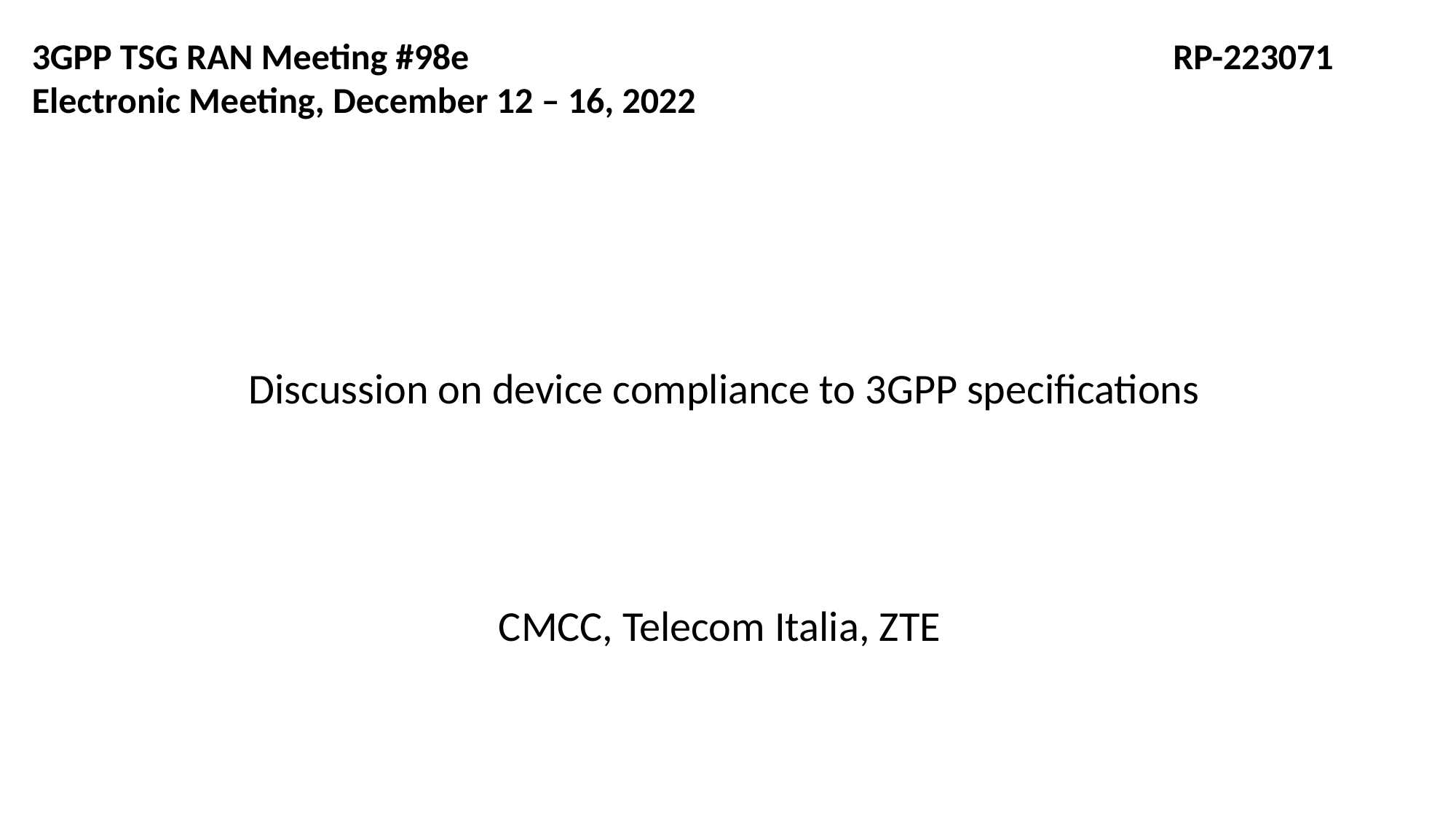

3GPP TSG RAN Meeting #98e 						      RP-223071
Electronic Meeting, December 12 – 16, 2022
# Discussion on device compliance to 3GPP specifications
CMCC, Telecom Italia, ZTE